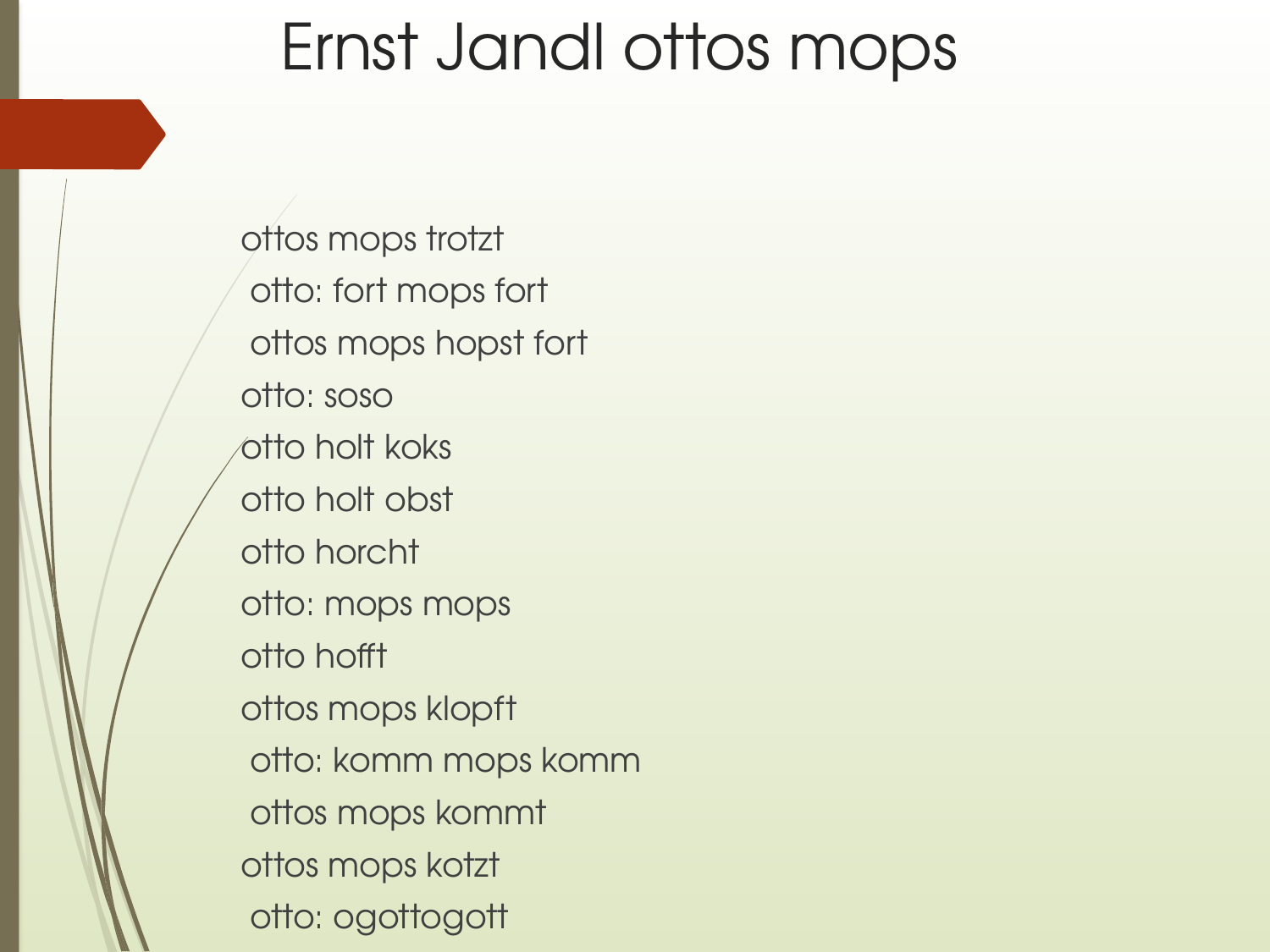

# Ernst Jandl ottos mops

ottos mops trotzt
 otto: fort mops fort
 ottos mops hopst fort
otto: soso
otto holt koks
otto holt obst
otto horcht
otto: mops mops
otto hofft
ottos mops klopft
 otto: komm mops komm
 ottos mops kommt
ottos mops kotzt
 otto: ogottogott